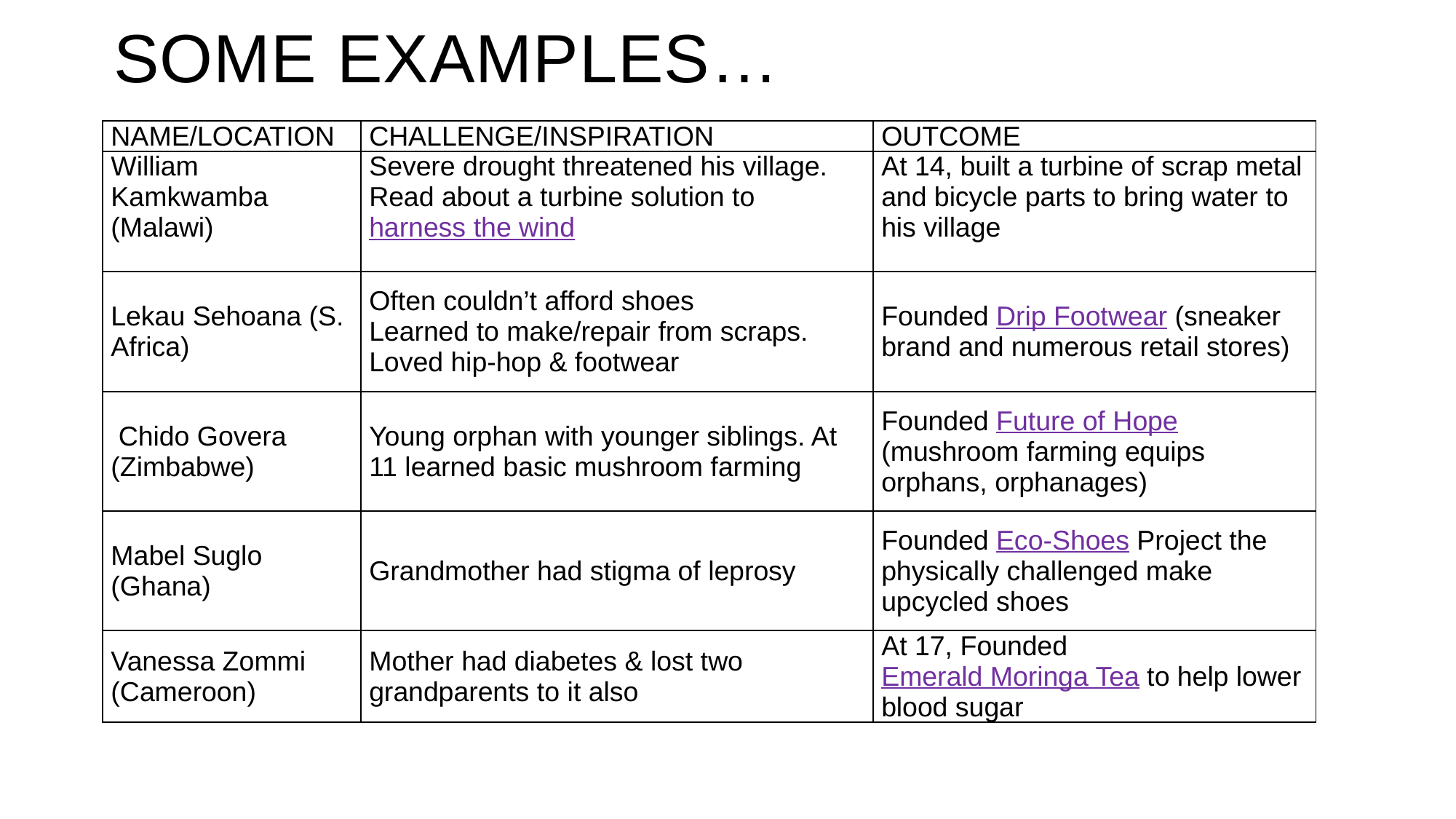

# Some Examples…
| NAME/LOCATION | CHALLENGE/INSPIRATION | OUTCOME |
| --- | --- | --- |
| William Kamkwamba (Malawi) | Severe drought threatened his village. Read about a turbine solution to harness the wind | At 14, built a turbine of scrap metal and bicycle parts to bring water to his village |
| Lekau Sehoana (S. Africa) | Often couldn’t afford shoes Learned to make/repair from scraps. Loved hip-hop & footwear | Founded Drip Footwear (sneaker brand and numerous retail stores) |
| Chido Govera (Zimbabwe) | Young orphan with younger siblings. At 11 learned basic mushroom farming | Founded Future of Hope (mushroom farming equips orphans, orphanages) |
| Mabel Suglo (Ghana) | Grandmother had stigma of leprosy | Founded Eco-Shoes Project the physically challenged make upcycled shoes |
| Vanessa Zommi (Cameroon) | Mother had diabetes & lost two grandparents to it also | At 17, Founded Emerald Moringa Tea to help lower blood sugar |